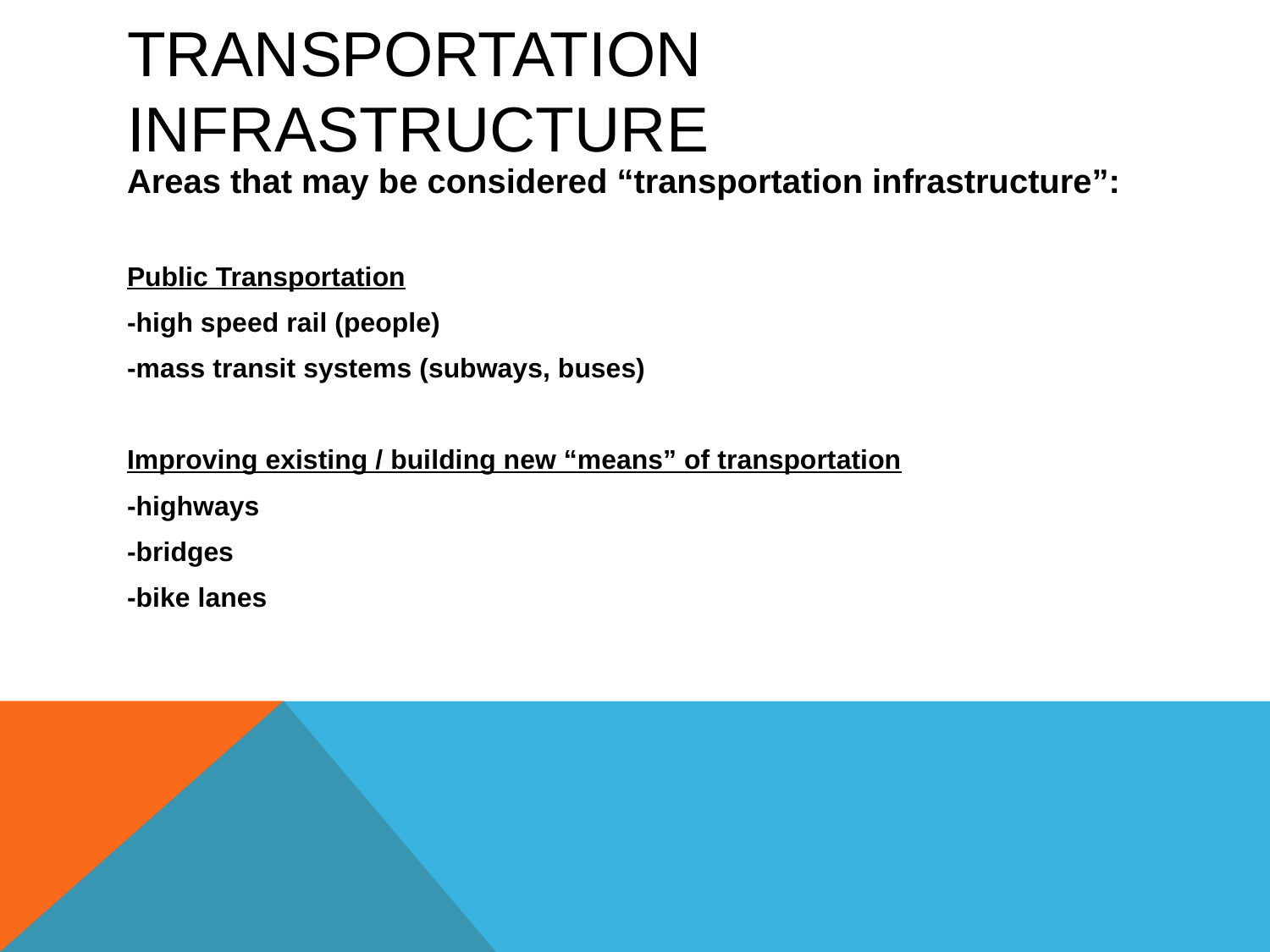

# Transportation Infrastructure
Areas that may be considered “transportation infrastructure”:

Public Transportation
-high speed rail (people)
-mass transit systems (subways, buses)

Improving existing / building new “means” of transportation
-highways
-bridges
-bike lanes